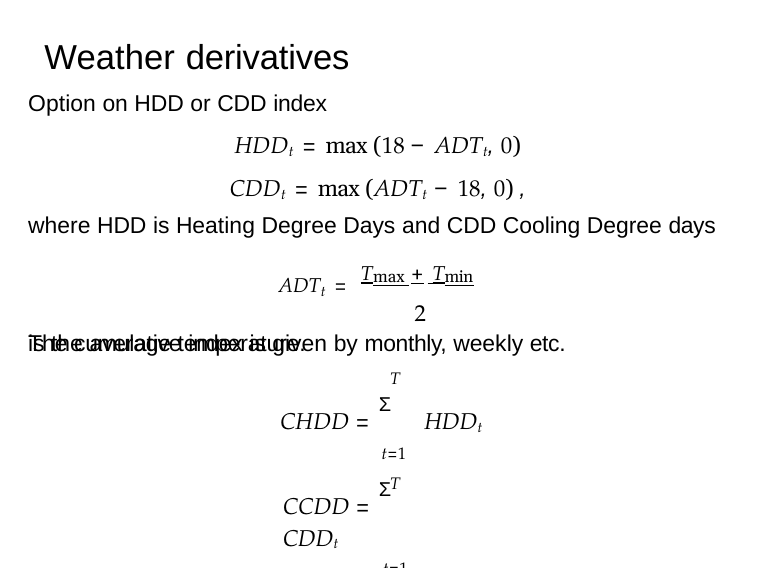

# Weather derivatives
Option on HDD or CDD index
HDDt = max (18 − ADTt, 0)
CDDt = max (ADTt − 18, 0) ,
where HDD is Heating Degree Days and CDD Cooling Degree days
ADTt = Tmax + Tmin
2
is the average temperature.
The cumulative index is given by monthly, weekly etc.

CHDD = Σ HDDt
t=1
T
T
CCDD = Σ CDDt
t=1